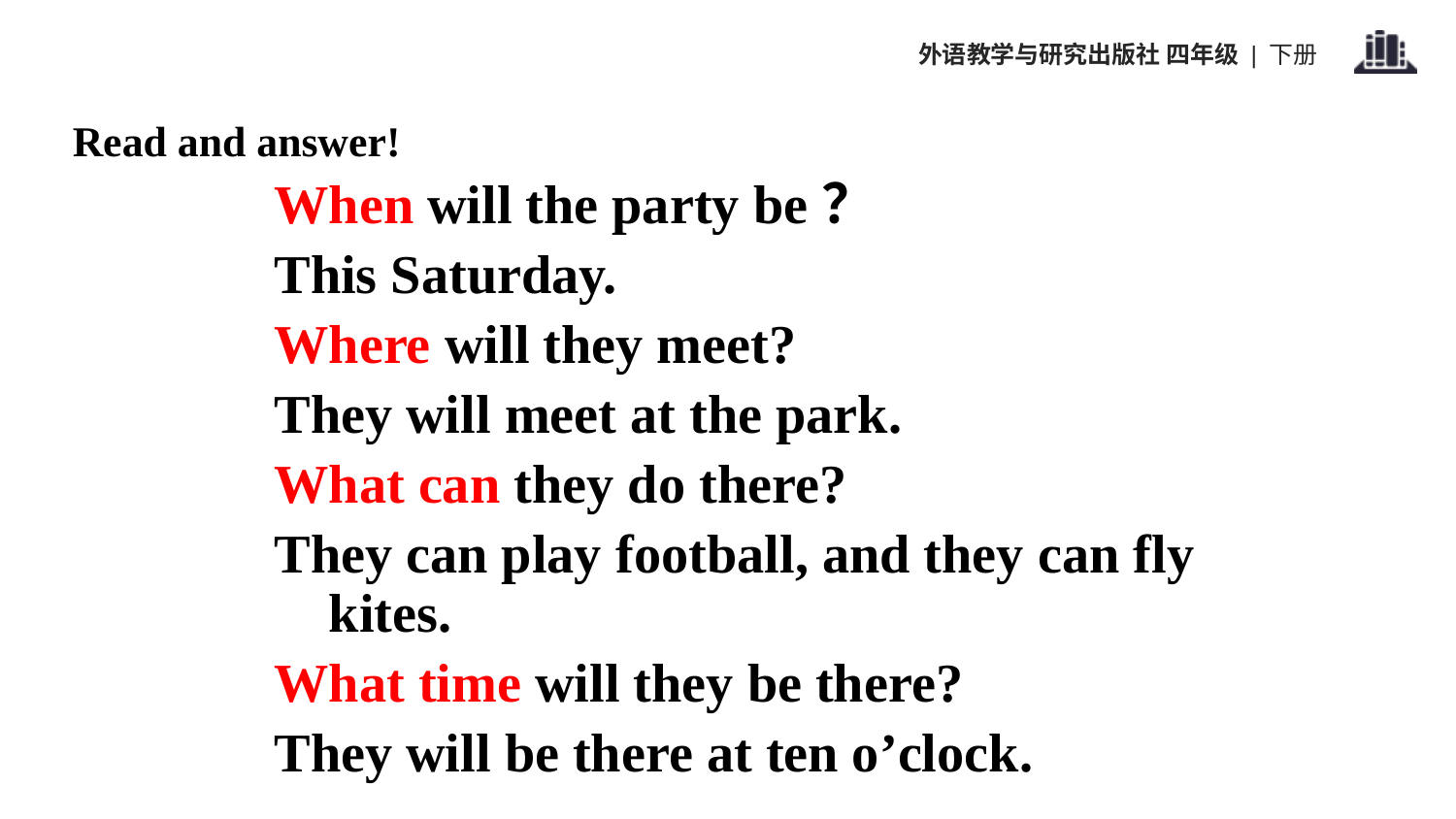

Read and answer!
When will the party be？
This Saturday.
Where will they meet?
They will meet at the park.
What can they do there?
They can play football, and they can fly kites.
What time will they be there?
They will be there at ten o’clock.